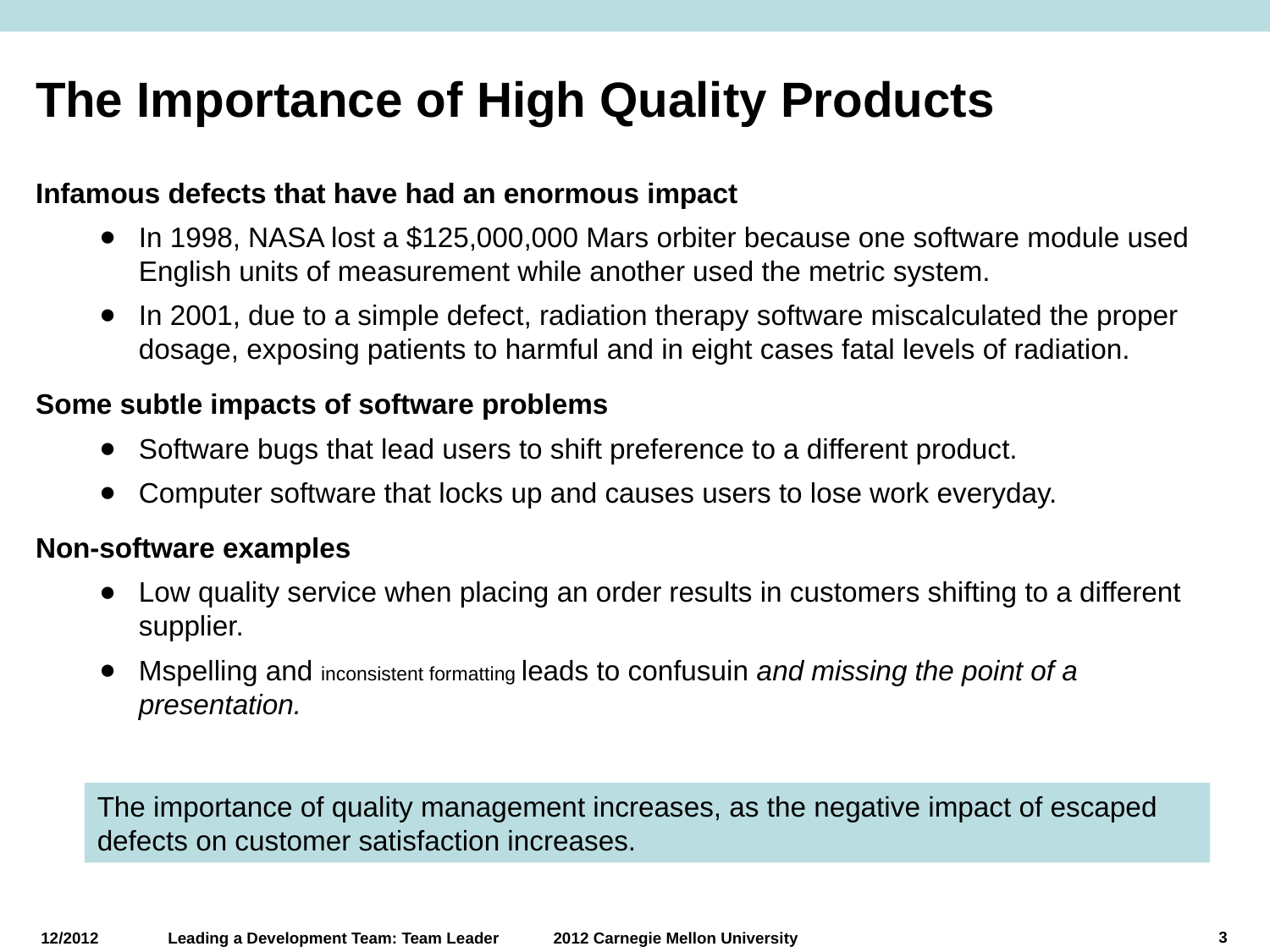

# The Importance of High Quality Products
Infamous defects that have had an enormous impact
In 1998, NASA lost a $125,000,000 Mars orbiter because one software module used English units of measurement while another used the metric system.
In 2001, due to a simple defect, radiation therapy software miscalculated the proper dosage, exposing patients to harmful and in eight cases fatal levels of radiation.
Some subtle impacts of software problems
Software bugs that lead users to shift preference to a different product.
Computer software that locks up and causes users to lose work everyday.
Non-software examples
Low quality service when placing an order results in customers shifting to a different supplier.
Mspelling and inconsistent formatting leads to confusuin and missing the point of a presentation.
The importance of quality management increases, as the negative impact of escaped defects on customer satisfaction increases.